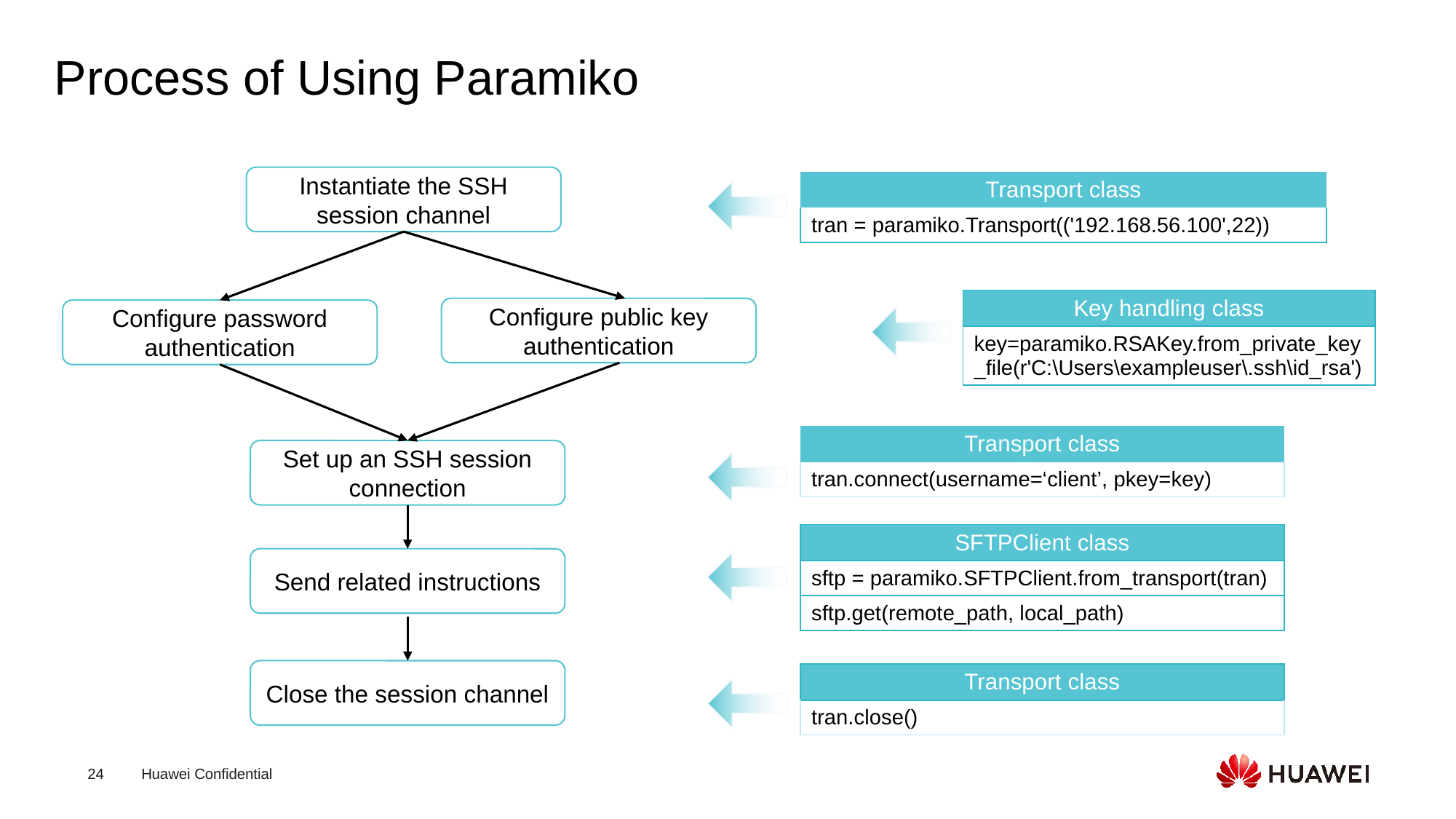

# Process of Using Paramiko
Instantiate the SSH session channel
Configure password authentication
Set up an SSH session connection
| Transport class |
| --- |
| tran = paramiko.Transport(('192.168.56.100',22)) |

| Key handling class |
| --- |
| key=paramiko.RSAKey.from\_private\_key\_file(r'C:\Users\exampleuser\.ssh\id\_rsa') |
Configure public key authentication

| Transport class |
| --- |
| tran.connect(username=‘client’, pkey=key) |

| SFTPClient class |
| --- |
| sftp = paramiko.SFTPClient.from\_transport(tran) |
| sftp.get(remote\_path, local\_path) |
Send related instructions

Close the session channel
| Transport class |
| --- |
| tran.close() |